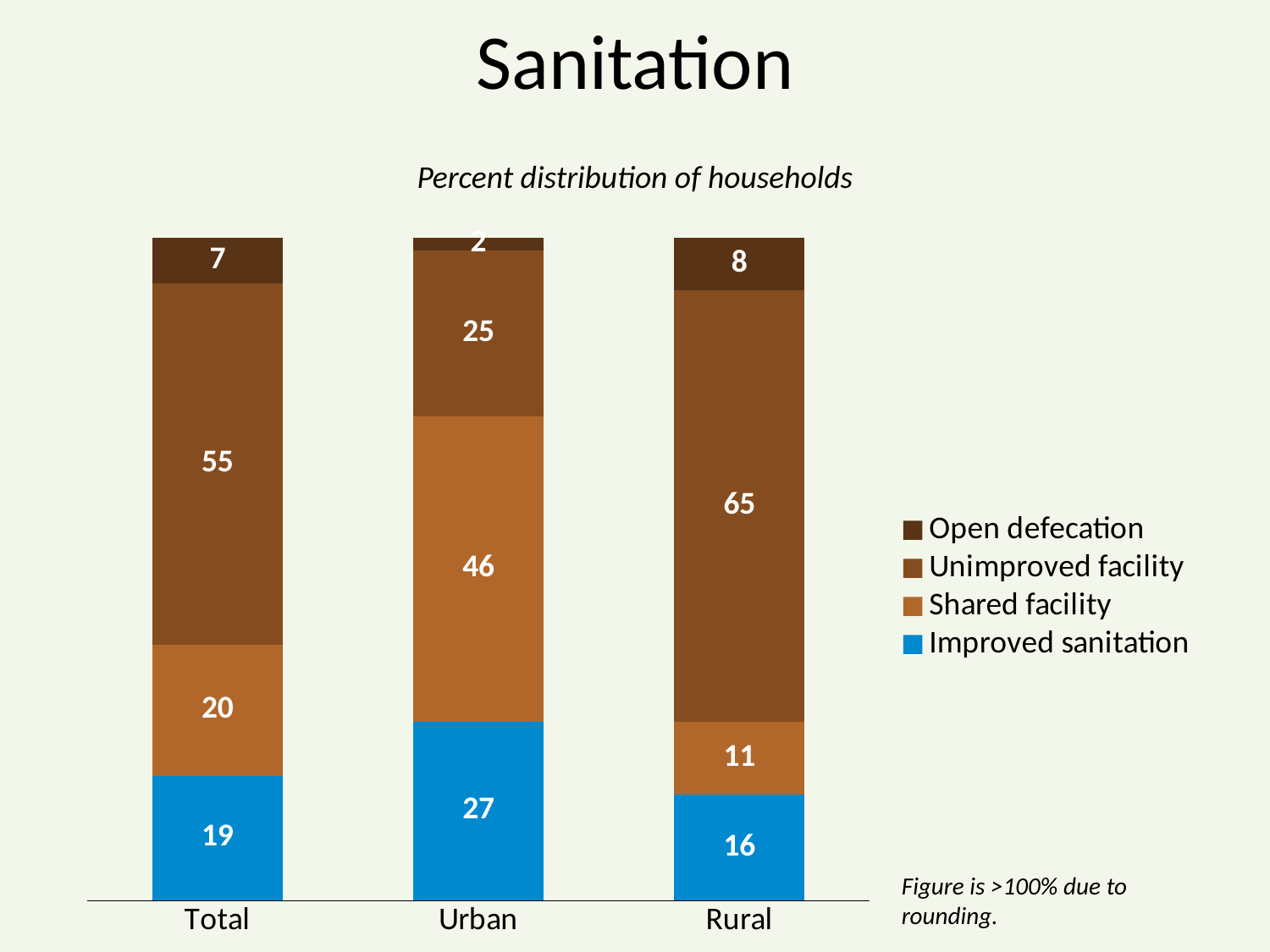

# Sanitation
Percent distribution of households

### Chart

| Category | Improved sanitation | Shared facility | Unimproved facility | Open defecation |
|---|---|---|---|---|
| Total | 19.0 | 20.0 | 55.0 | 7.0 |
| Urban | 27.0 | 46.0 | 25.0 | 2.0 |
| Rural | 16.0 | 11.0 | 65.0 | 8.0 |
Figure is >100% due to rounding.